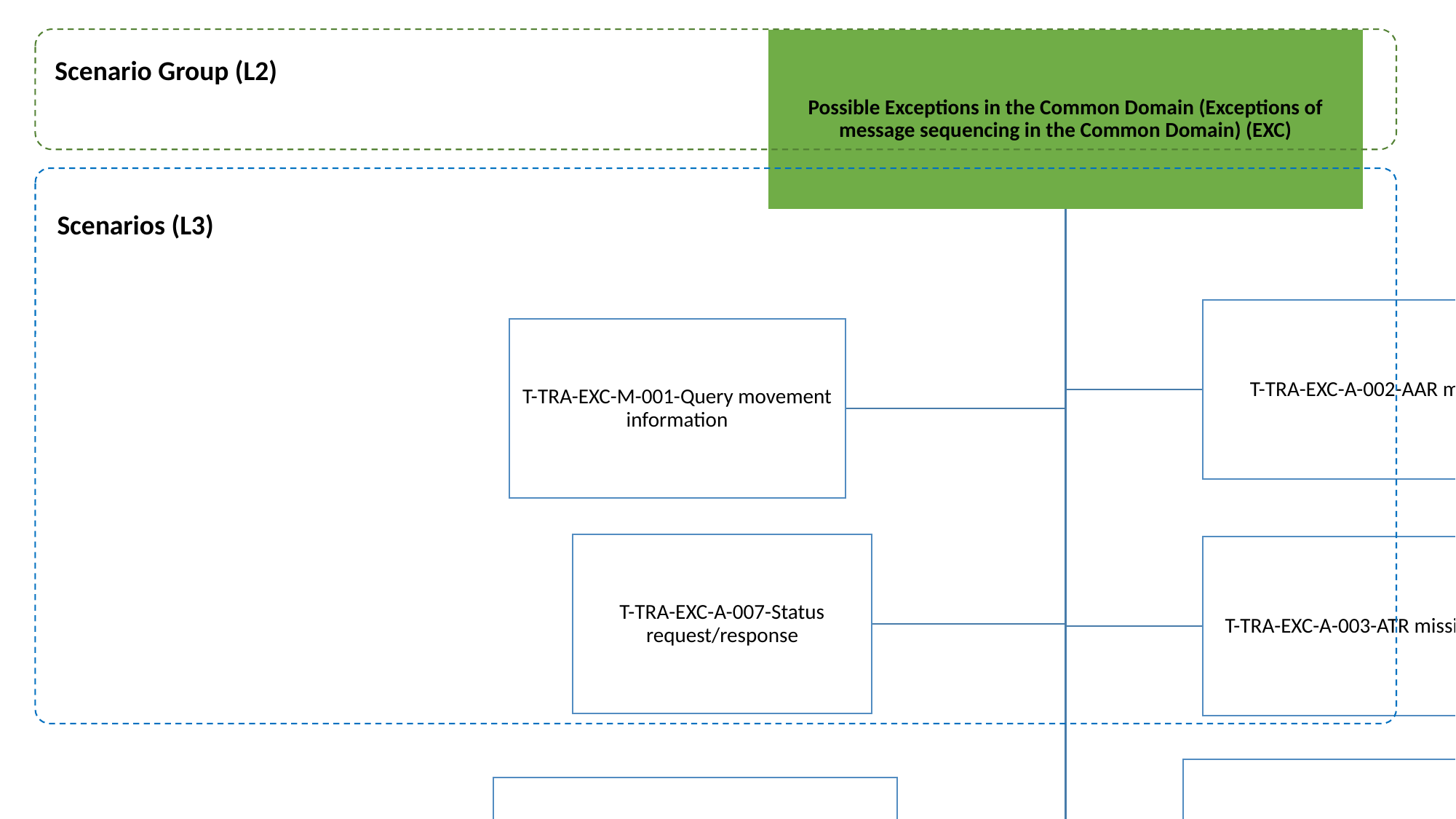

Possible Exceptions in the Common Domain (Exceptions of message sequencing in the Common Domain) (EXC)
T-TRA-EXC-M-001-Query movement information
T-TRA-EXC-A-002-AAR missing
T-TRA-EXC-A-003-ATR missing
T-TRA-EXC-A-004-NCF not received
T-TRA-EXC-A-005-AXR missing
T-TRA-EXC-A-006-Notification leaving security area not received
T-TRA-EXC-A-008-Deviation from the Binding Itinerary at Actual Office of Transit - Movement is allowed Diversion after registering the Incident
T-TRA-EXC-A-007-Status request/response

Scenario Group (L2)

Scenarios (L3)